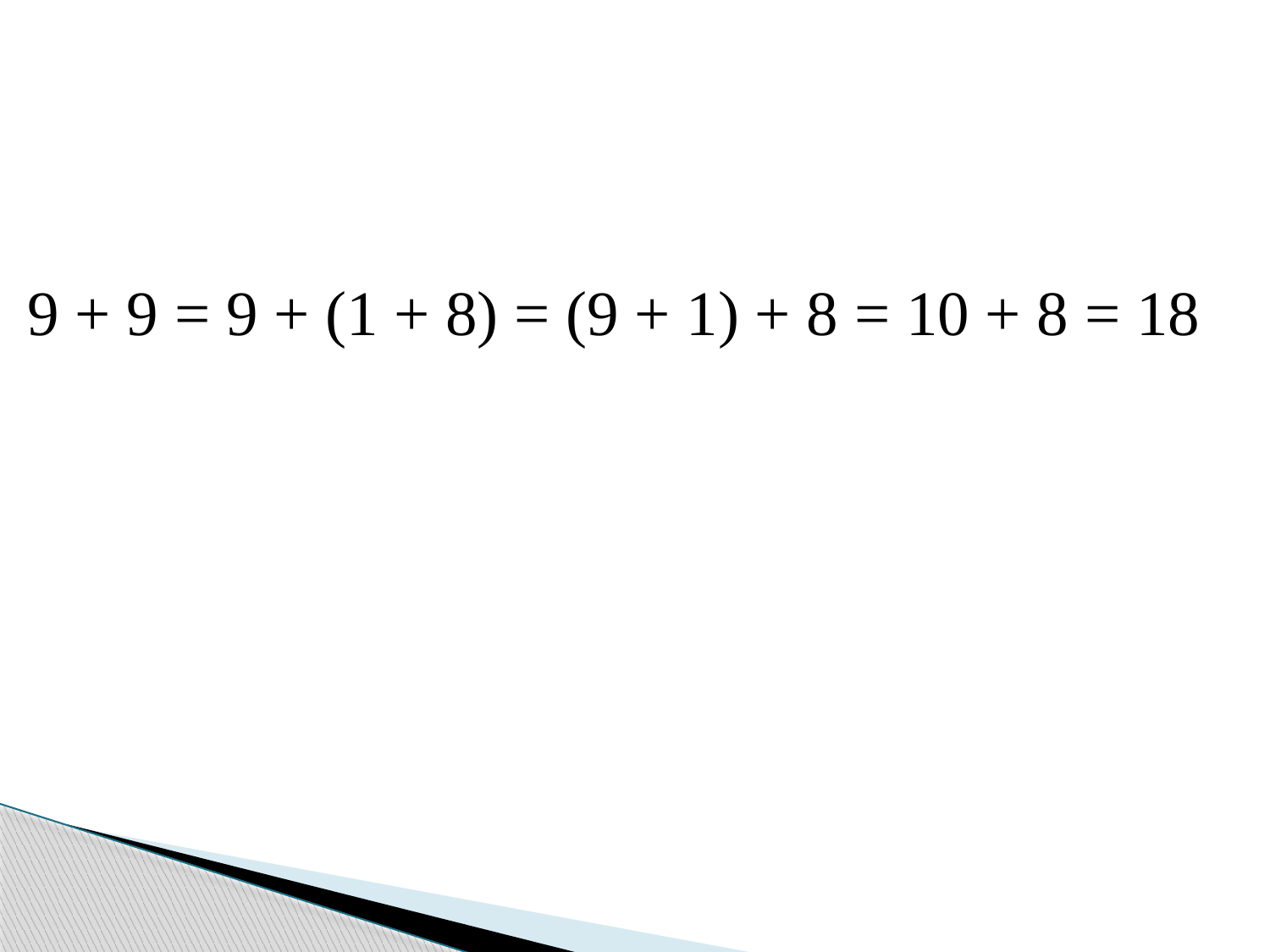

9 + 9 = 9 + (1 + 8) = (9 + 1) + 8 = 10 + 8 = 18